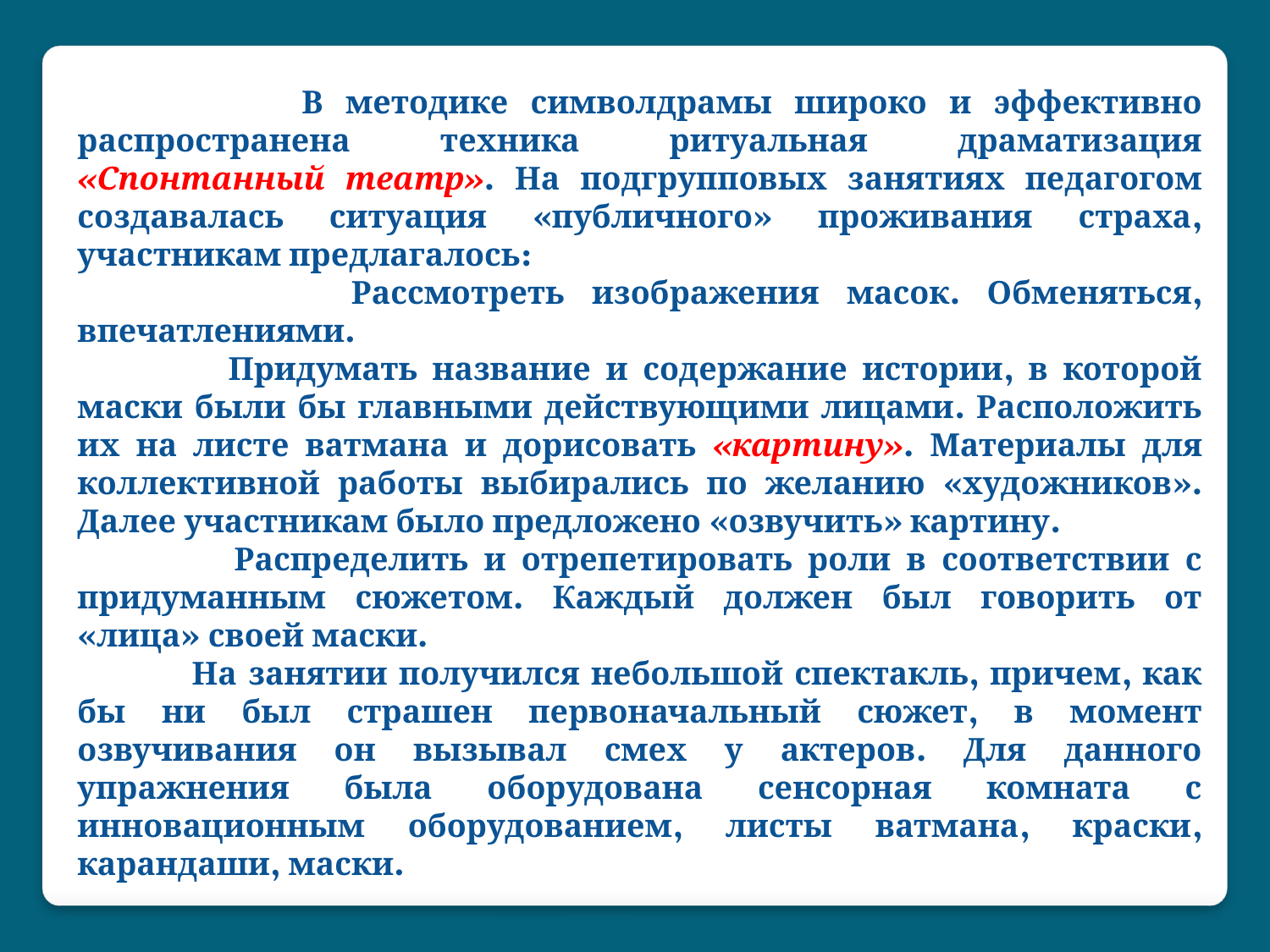

В методике символдрамы широко и эффективно распространена техника ритуальная драматизация «Спонтанный театр». На подгрупповых занятиях педагогом создавалась ситуация «публичного» проживания страха, участникам предлагалось:
          Рассмотреть изображения масок. Обменяться, впечатлениями.
          Придумать название и содержание истории, в которой маски были бы главными действующими лицами. Расположить их на листе ватмана и дорисовать «картину». Материалы для коллективной работы выбирались по желанию «художников». Далее участникам было предложено «озвучить» картину.
          Распределить и отрепетировать роли в соответствии с придуманным сюжетом. Каждый должен был говорить от «лица» своей маски.
          На занятии получился небольшой спектакль, причем, как бы ни был страшен первоначальный сюжет, в момент озвучивания он вызывал смех у актеров. Для данного упражнения была оборудована сенсорная комната с инновационным оборудованием, листы ватмана, краски, карандаши, маски.